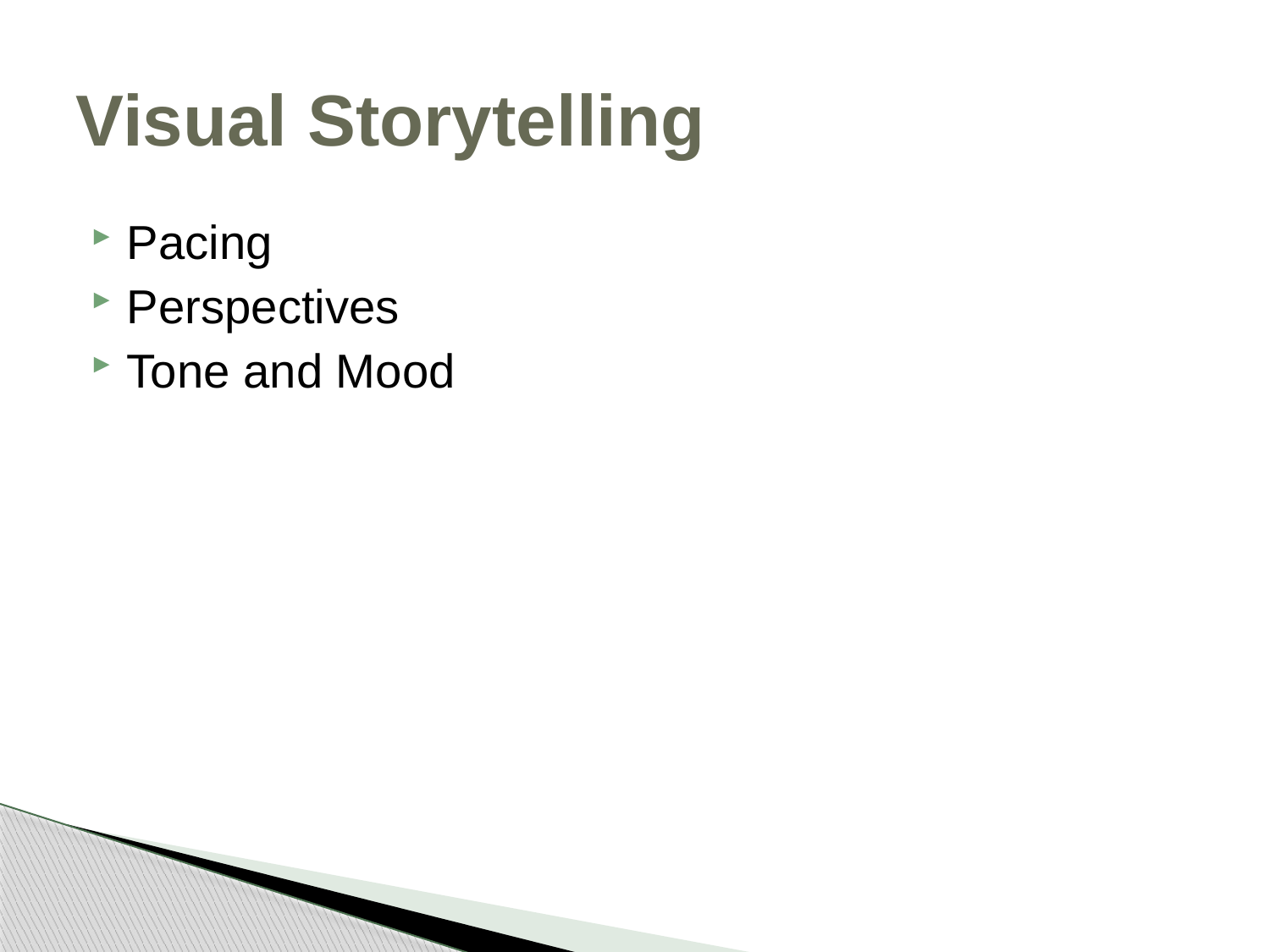

# Visual Storytelling
Pacing
Perspectives
Tone and Mood